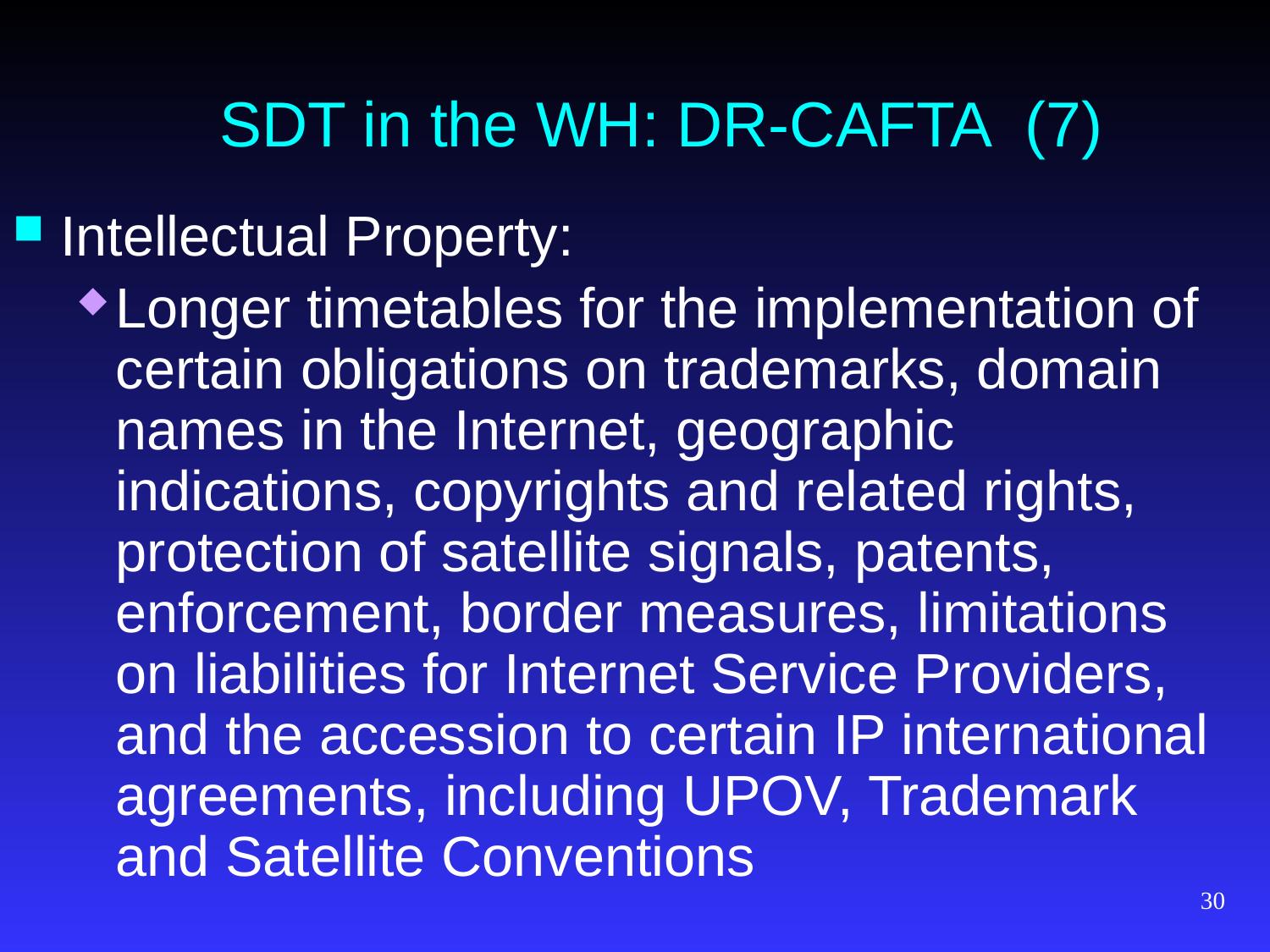

# SDT in the WH: DR-CAFTA  (7)
Intellectual Property:
Longer timetables for the implementation of certain obligations on trademarks, domain names in the Internet, geographic indications, copyrights and related rights, protection of satellite signals, patents, enforcement, border measures, limitations on liabilities for Internet Service Providers, and the accession to certain IP international agreements, including UPOV, Trademark and Satellite Conventions
30